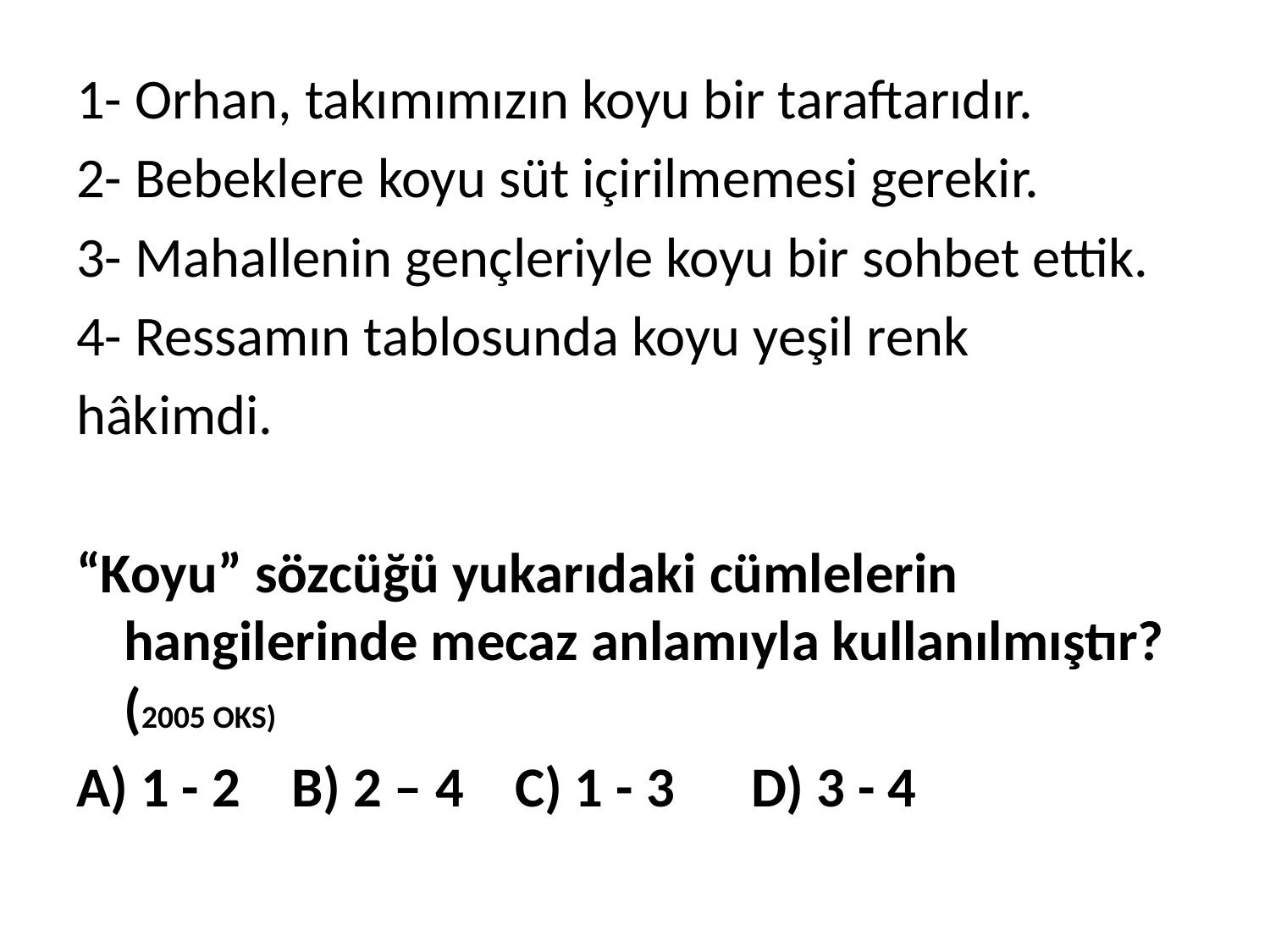

1- Orhan, takımımızın koyu bir taraftarıdır.
2- Bebeklere koyu süt içirilmemesi gerekir.
3- Mahallenin gençleriyle koyu bir sohbet ettik.
4- Ressamın tablosunda koyu yeşil renk
hâkimdi.

“Koyu” sözcüğü yukarıdaki cümlelerin hangilerinde mecaz anlamıyla kullanılmıştır?(2005 OKS)
A) 1 - 2    B) 2 – 4    C) 1 - 3      D) 3 - 4